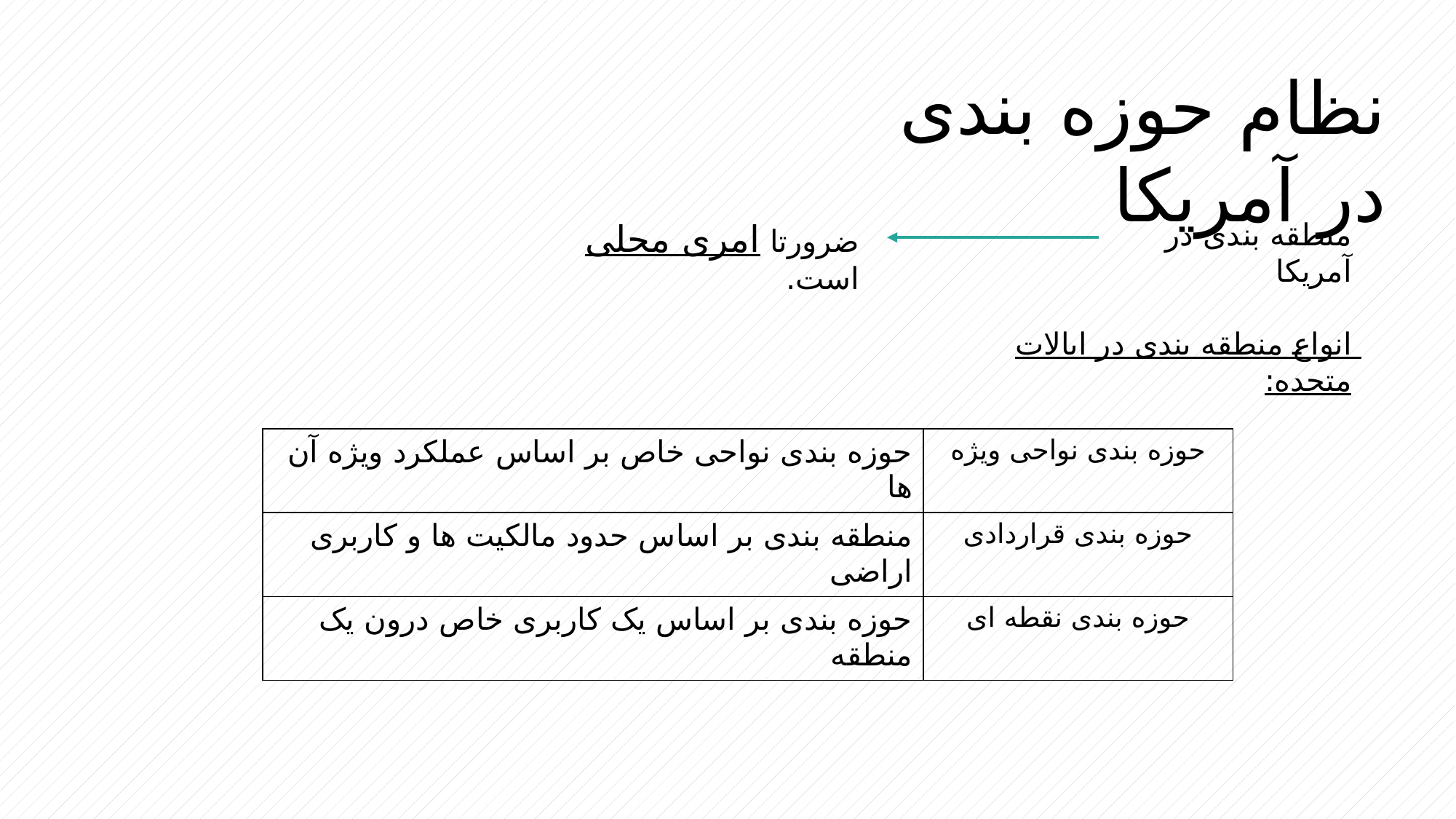

نظام حوزه بندی در آمریکا
ضرورتا امری محلی است.
منطقه بندی در آمریکا
انواع منطقه بندی در ایالات متحده:
| حوزه بندی نواحی خاص بر اساس عملکرد ویژه آن ها | حوزه بندی نواحی ویژه |
| --- | --- |
| منطقه بندی بر اساس حدود مالکیت ها و کاربری اراضی | حوزه بندی قراردادی |
| حوزه بندی بر اساس یک کاربری خاص درون یک منطقه | حوزه بندی نقطه ای |